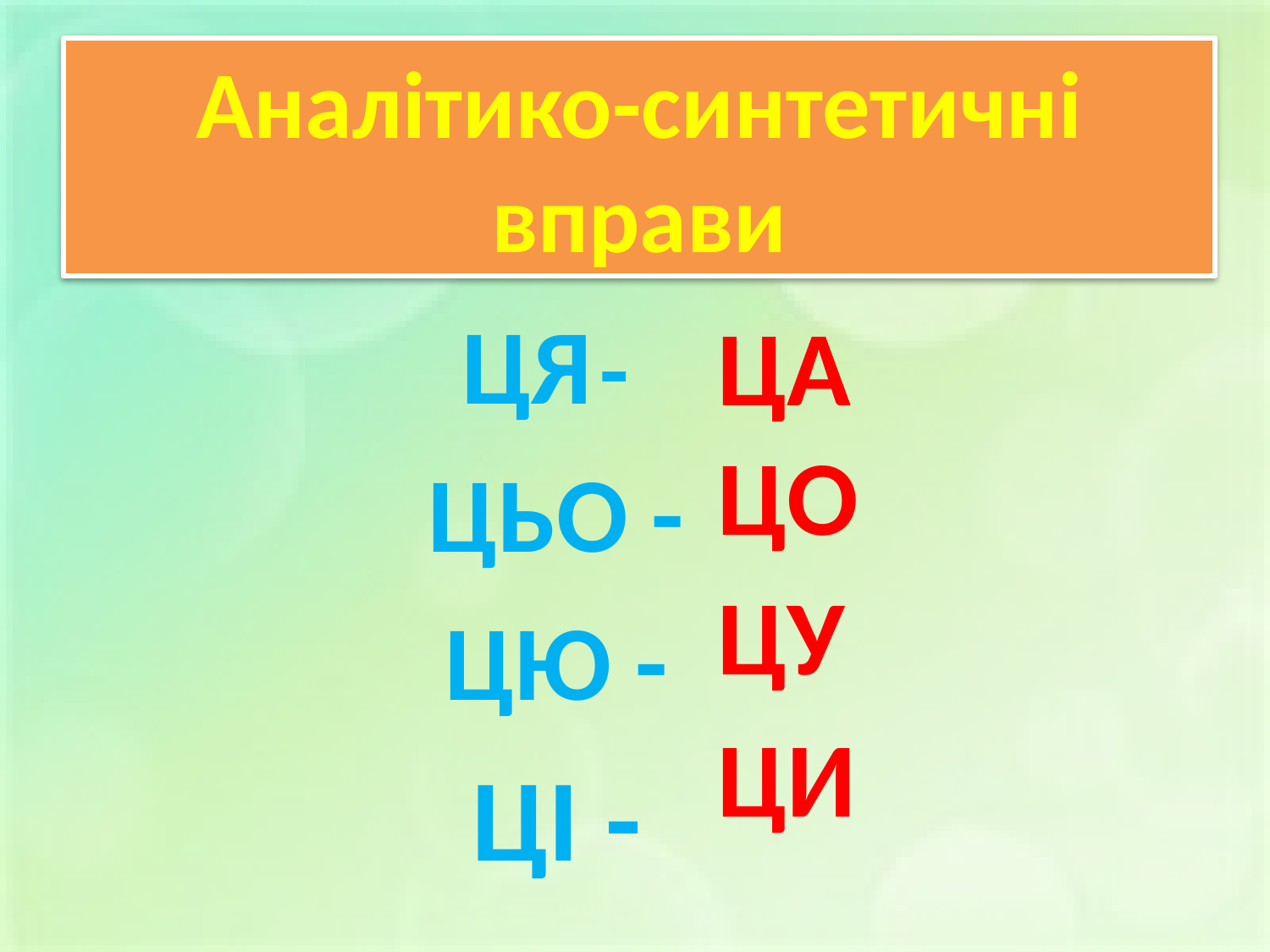

# Аналітико-синтетичні вправи
ЦЯ -
ЦЬО -
ЦЮ -
ЦІ -
ЦА
ЦО
ЦУ
ЦИ